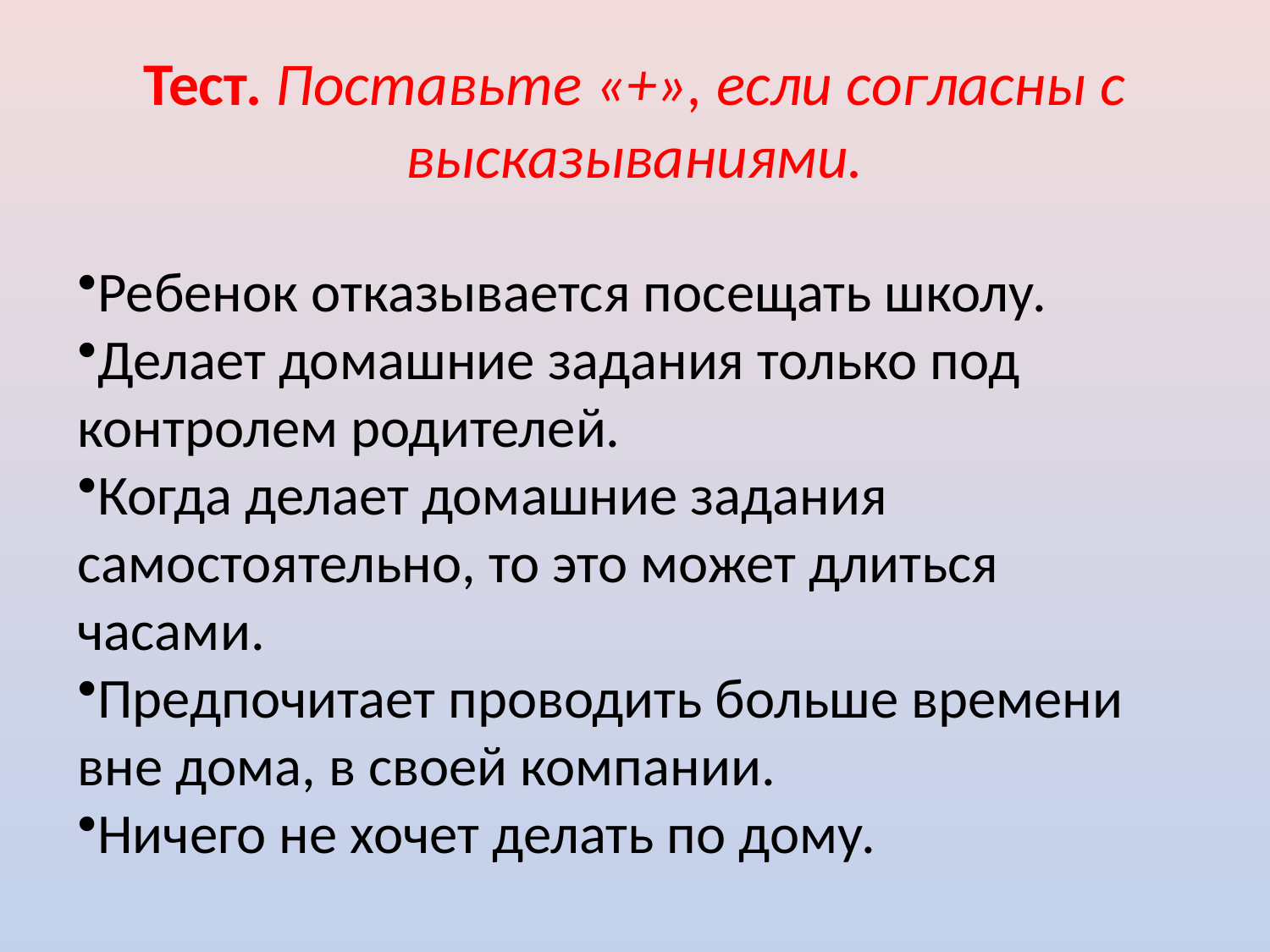

# Тест. Поставьте «+», если согласны с высказываниями.
Ребенок отказывается посещать школу.
Делает домашние задания только под контролем родителей.
Когда делает домашние задания самостоятельно, то это может длиться часами.
Предпочитает проводить больше времени вне дома, в своей компании.
Ничего не хочет делать по дому.